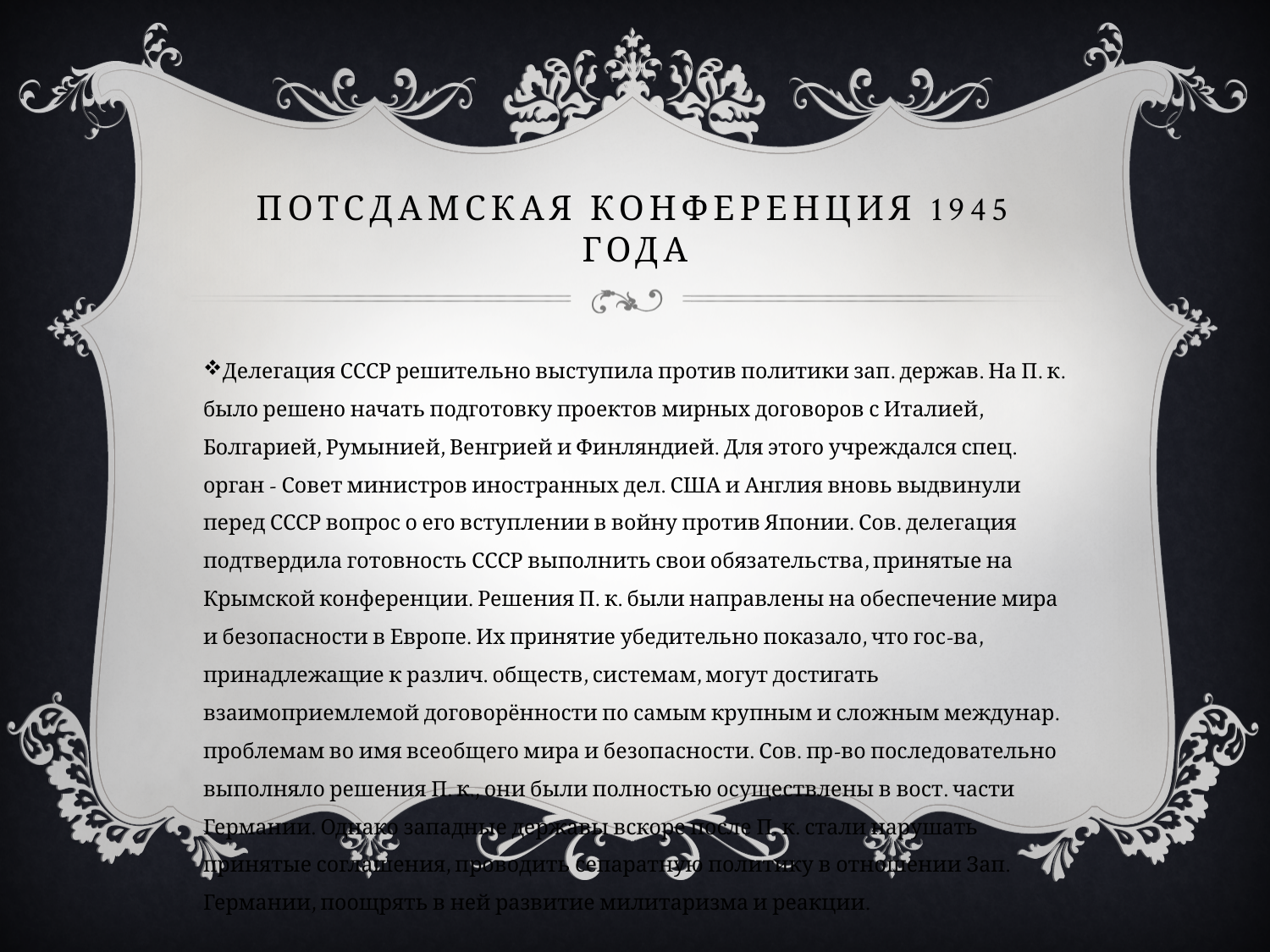

# Потсдамская конференция 1945 года
Делегация СССР решительно выступила против политики зап. держав. На П. к. было решено начать подготовку проектов мирных договоров с Италией, Болгарией, Румынией, Венгрией и Финляндией. Для этого учреждался спец. орган - Совет министров иностранных дел. США и Англия вновь выдвинули перед СССР вопрос о его вступлении в войну против Японии. Сов. делегация подтвердила готовность СССР выполнить свои обязательства, принятые на Крымской конференции. Решения П. к. были направлены на обеспечение мира и безопасности в Европе. Их принятие убедительно показало, что гос-ва, принадлежащие к различ. обществ, системам, могут достигать взаимоприемлемой договорённости по самым крупным и сложным междунар. проблемам во имя всеобщего мира и безопасности. Сов. пр-во последовательно выполняло решения П. к., они были полностью осуществлены в вост. части Германии. Однако западные державы вскоре после П. к. стали нарушать принятые соглашения, проводить сепаратную политику в отношении Зап. Германии, поощрять в ней развитие милитаризма и реакции.